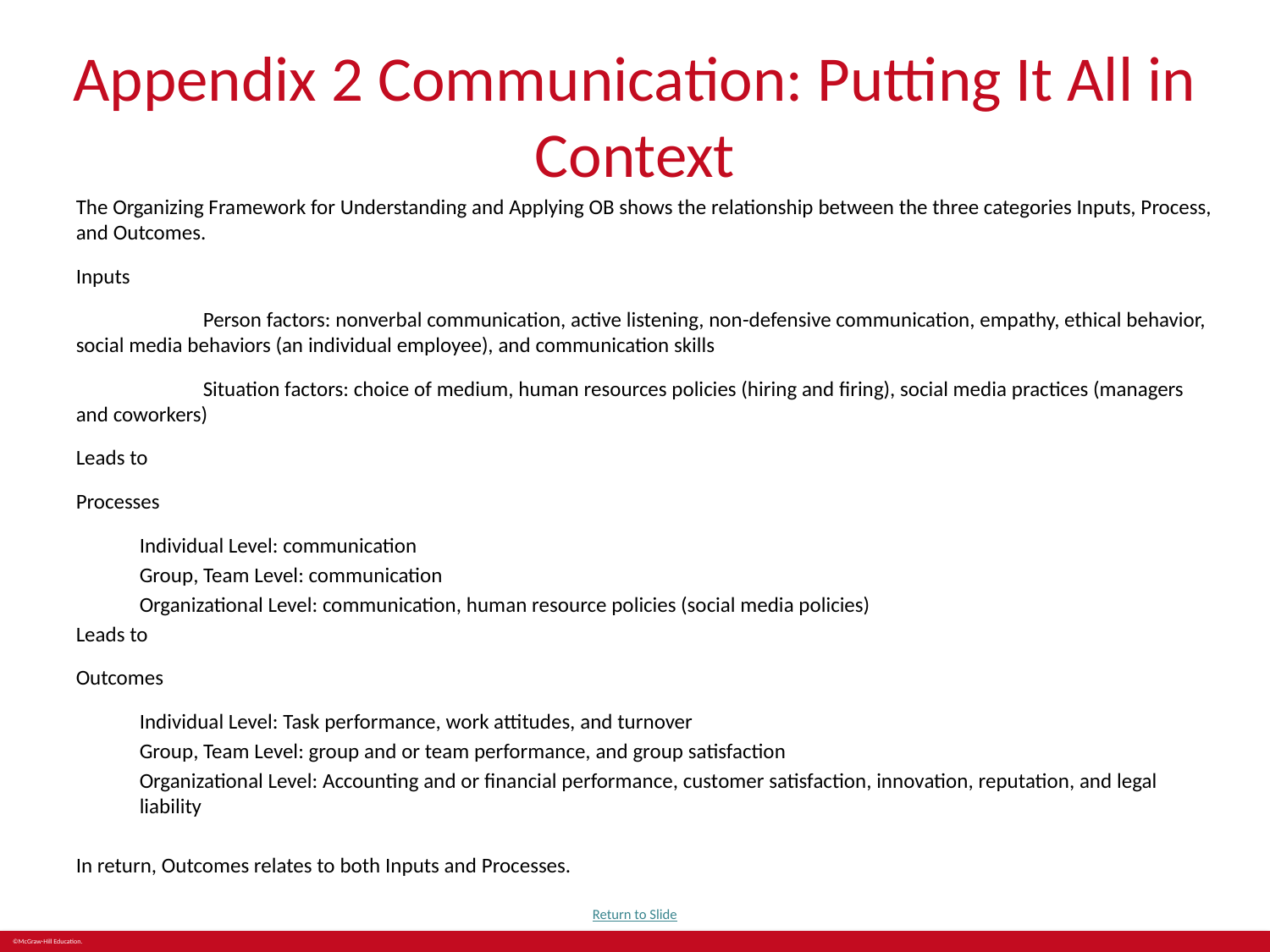

# Appendix 2 Communication: Putting It All in Context
The Organizing Framework for Understanding and Applying OB shows the relationship between the three categories Inputs, Process, and Outcomes.
Inputs
	Person factors: nonverbal communication, active listening, non-defensive communication, empathy, ethical behavior, social media behaviors (an individual employee), and communication skills
	Situation factors: choice of medium, human resources policies (hiring and firing), social media practices (managers and coworkers)
Leads to
Processes
Individual Level: communication
Group, Team Level: communication
Organizational Level: communication, human resource policies (social media policies)
Leads to
Outcomes
Individual Level: Task performance, work attitudes, and turnover
Group, Team Level: group and or team performance, and group satisfaction
Organizational Level: Accounting and or financial performance, customer satisfaction, innovation, reputation, and legal liability

In return, Outcomes relates to both Inputs and Processes.
Return to Slide